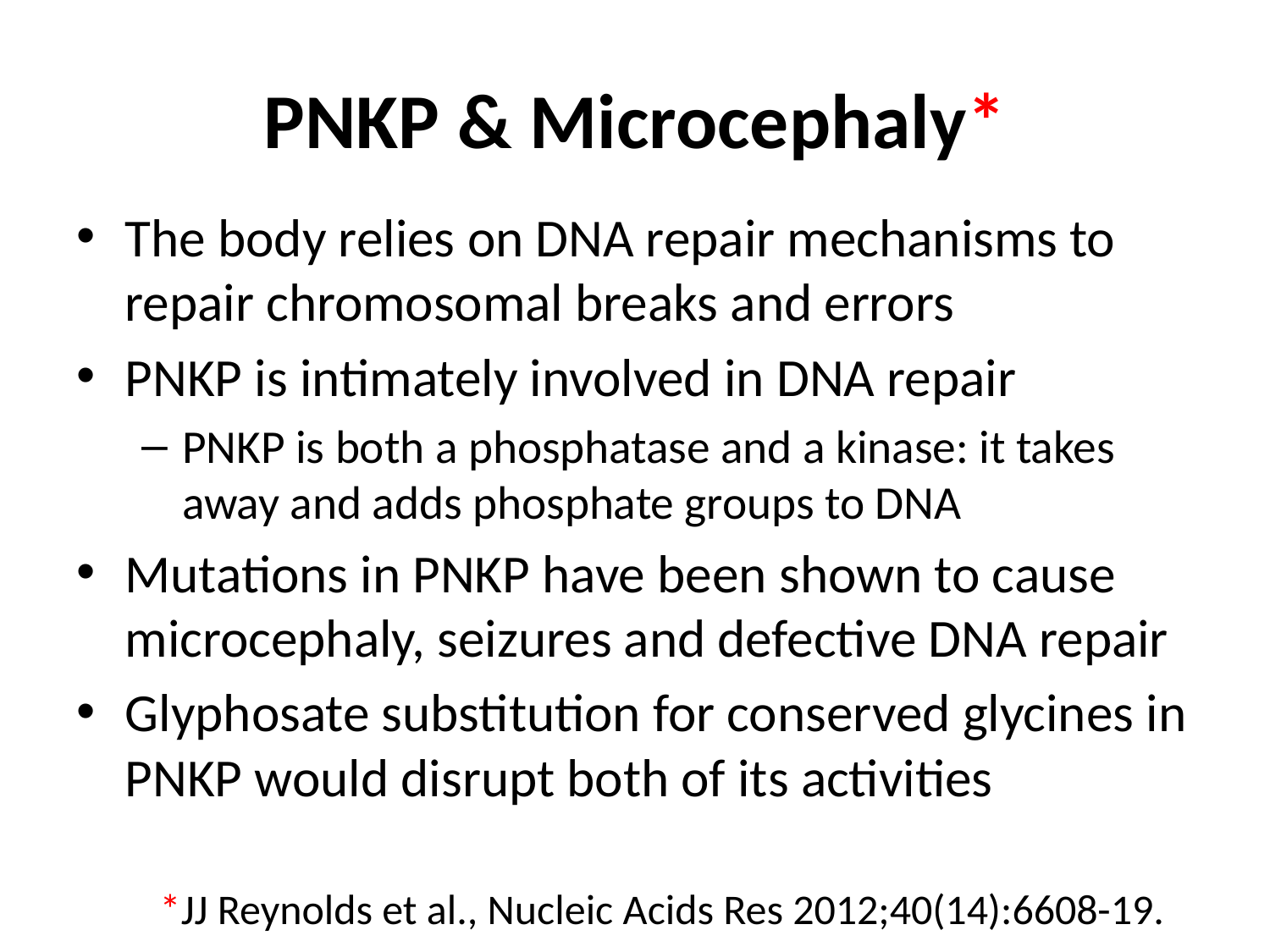

# PNKP & Microcephaly*
The body relies on DNA repair mechanisms to repair chromosomal breaks and errors
PNKP is intimately involved in DNA repair
PNKP is both a phosphatase and a kinase: it takes away and adds phosphate groups to DNA
Mutations in PNKP have been shown to cause microcephaly, seizures and defective DNA repair
Glyphosate substitution for conserved glycines in PNKP would disrupt both of its activities
*JJ Reynolds et al., Nucleic Acids Res 2012;40(14):6608-19.